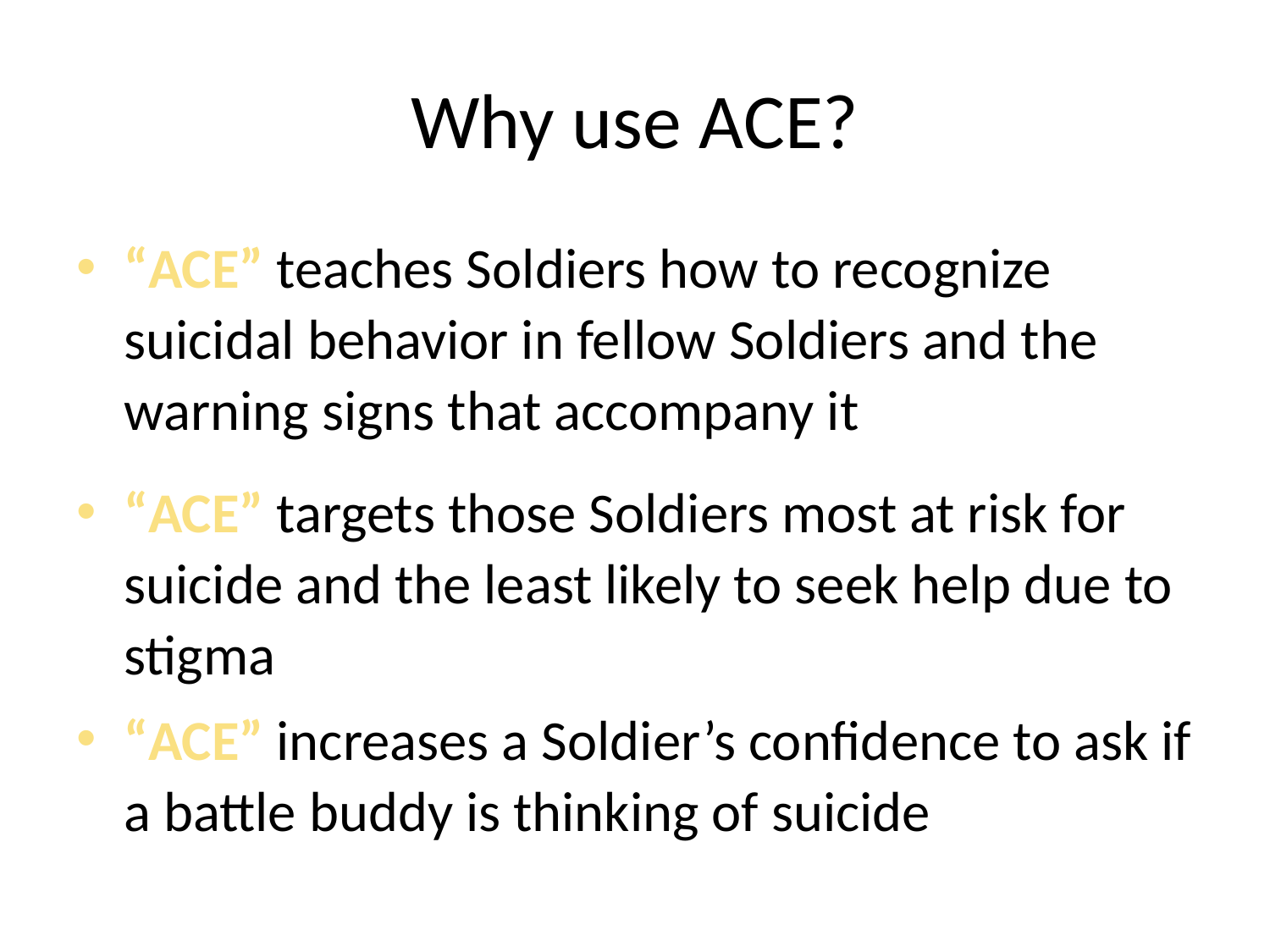

# Why use ACE?
“ACE” teaches Soldiers how to recognize suicidal behavior in fellow Soldiers and the warning signs that accompany it
“ACE” targets those Soldiers most at risk for suicide and the least likely to seek help due to stigma
“ACE” increases a Soldier’s confidence to ask if a battle buddy is thinking of suicide